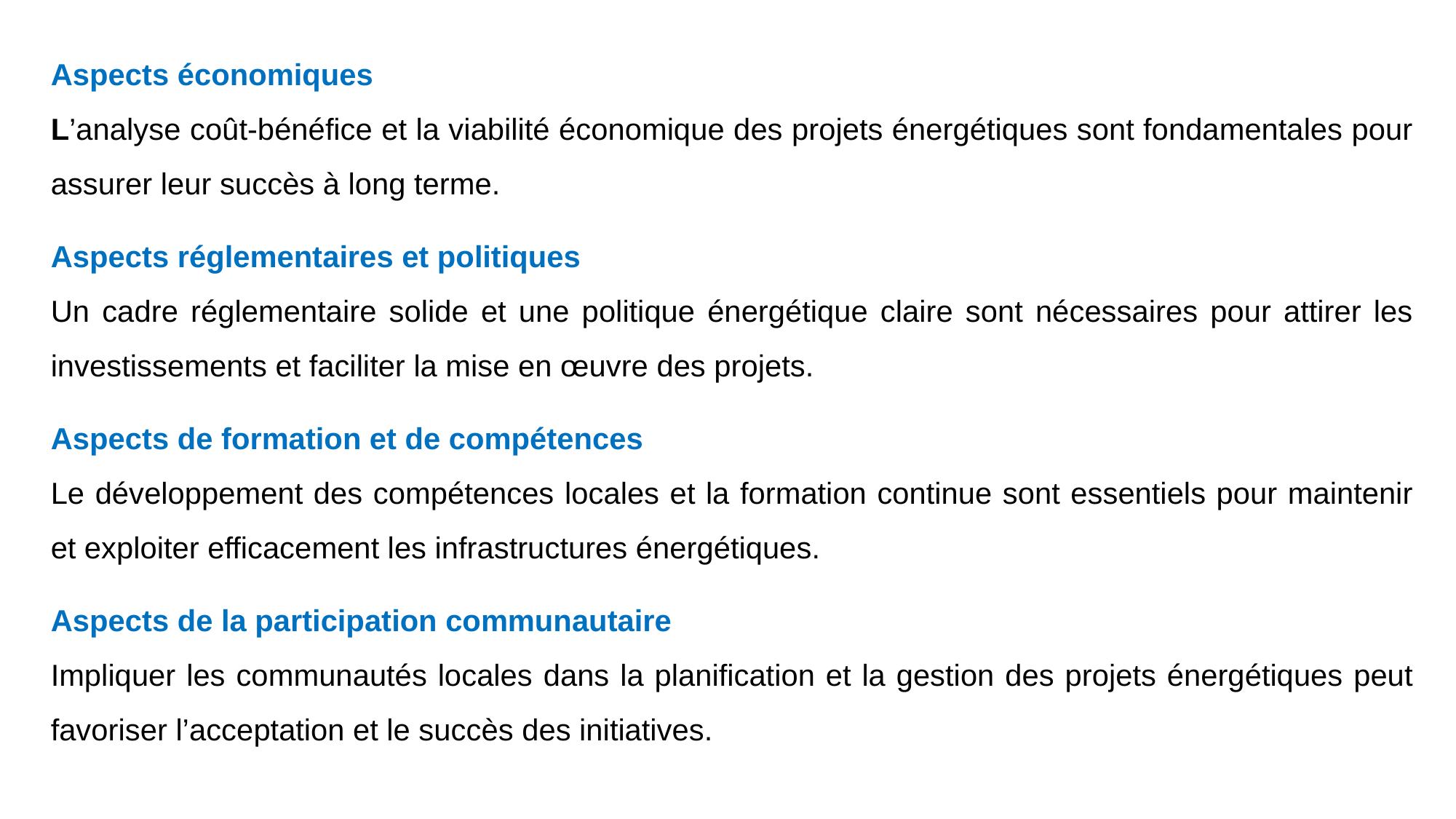

Aspects économiques
L’analyse coût-bénéfice et la viabilité économique des projets énergétiques sont fondamentales pour assurer leur succès à long terme.
Aspects réglementaires et politiques
Un cadre réglementaire solide et une politique énergétique claire sont nécessaires pour attirer les investissements et faciliter la mise en œuvre des projets.
Aspects de formation et de compétences
Le développement des compétences locales et la formation continue sont essentiels pour maintenir et exploiter efficacement les infrastructures énergétiques.
Aspects de la participation communautaire
Impliquer les communautés locales dans la planification et la gestion des projets énergétiques peut favoriser l’acceptation et le succès des initiatives.